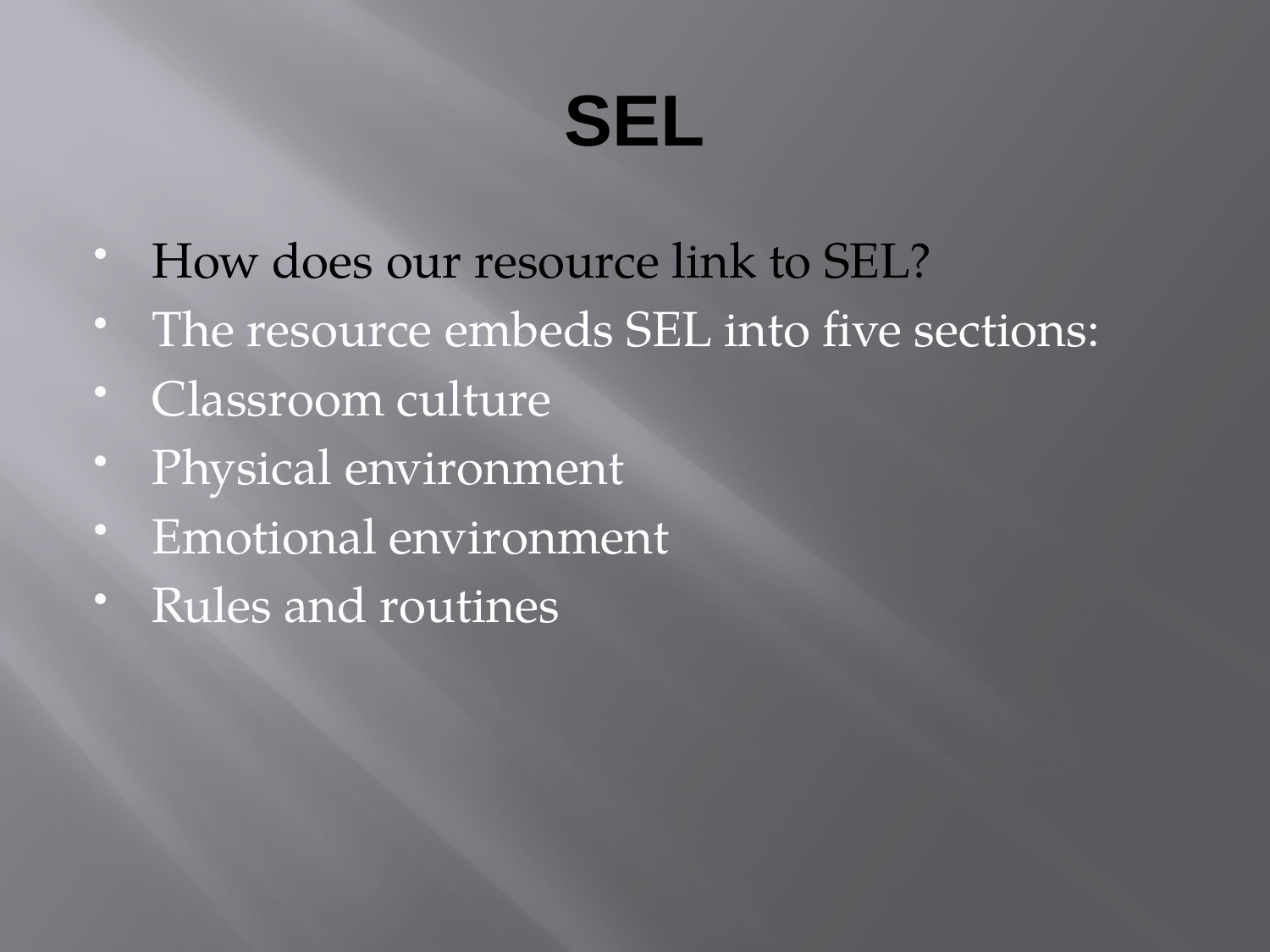

# SEL
How does our resource link to SEL?
The resource embeds SEL into five sections:
Classroom culture
Physical environment
Emotional environment
Rules and routines